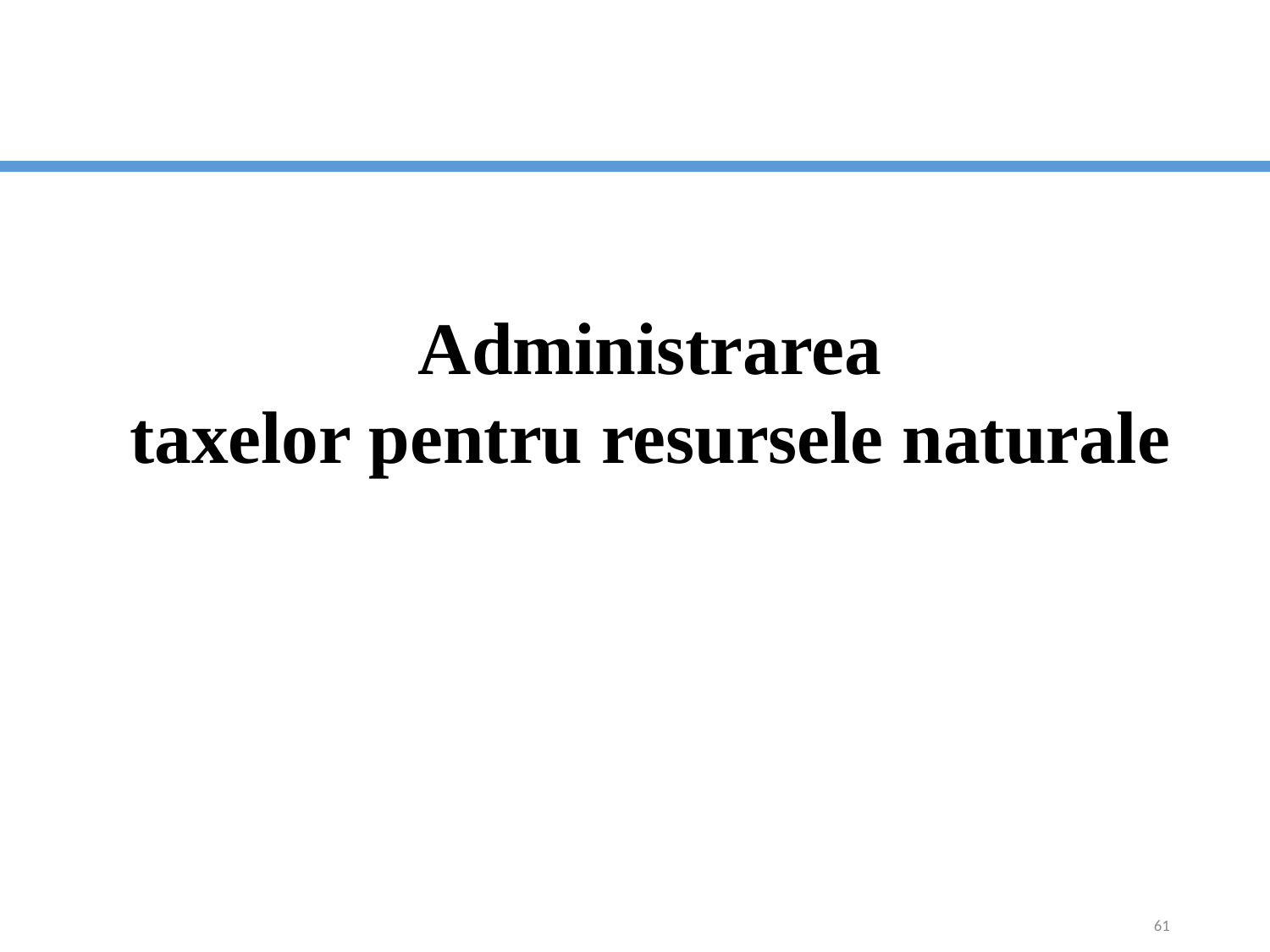

Administrarea
taxelor pentru resursele naturale

#
61